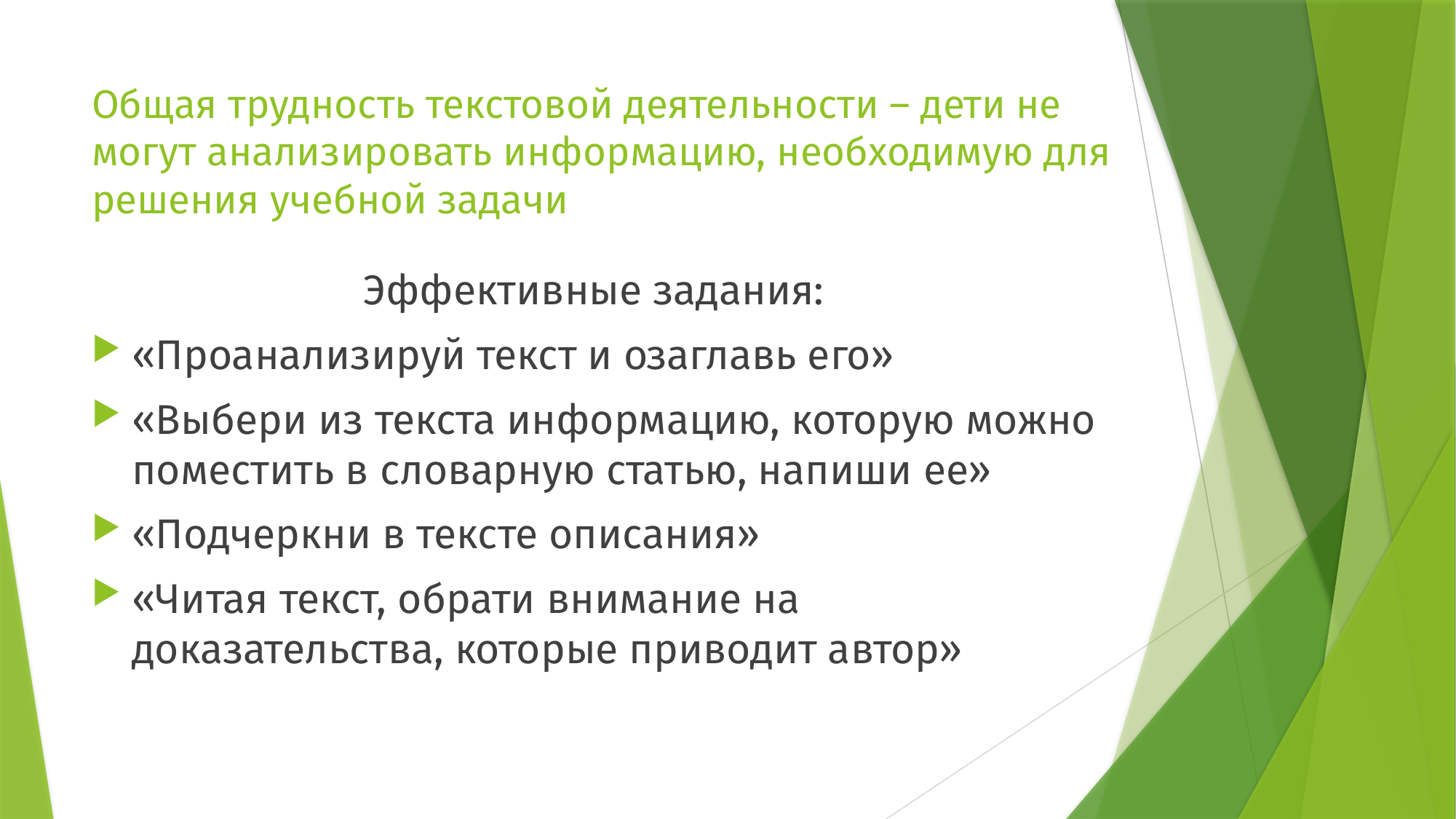

# Общая трудность текстовой деятельности – дети не могут анализировать информацию, необходимую для решения учебной задачи
Эффективные задания:
«Проанализируй текст и озаглавь его»
«Выбери из текста информацию, которую можно поместить в словарную статью, напиши ее»
«Подчеркни в тексте описания»
«Читая текст, обрати внимание на доказательства, которые приводит автор»